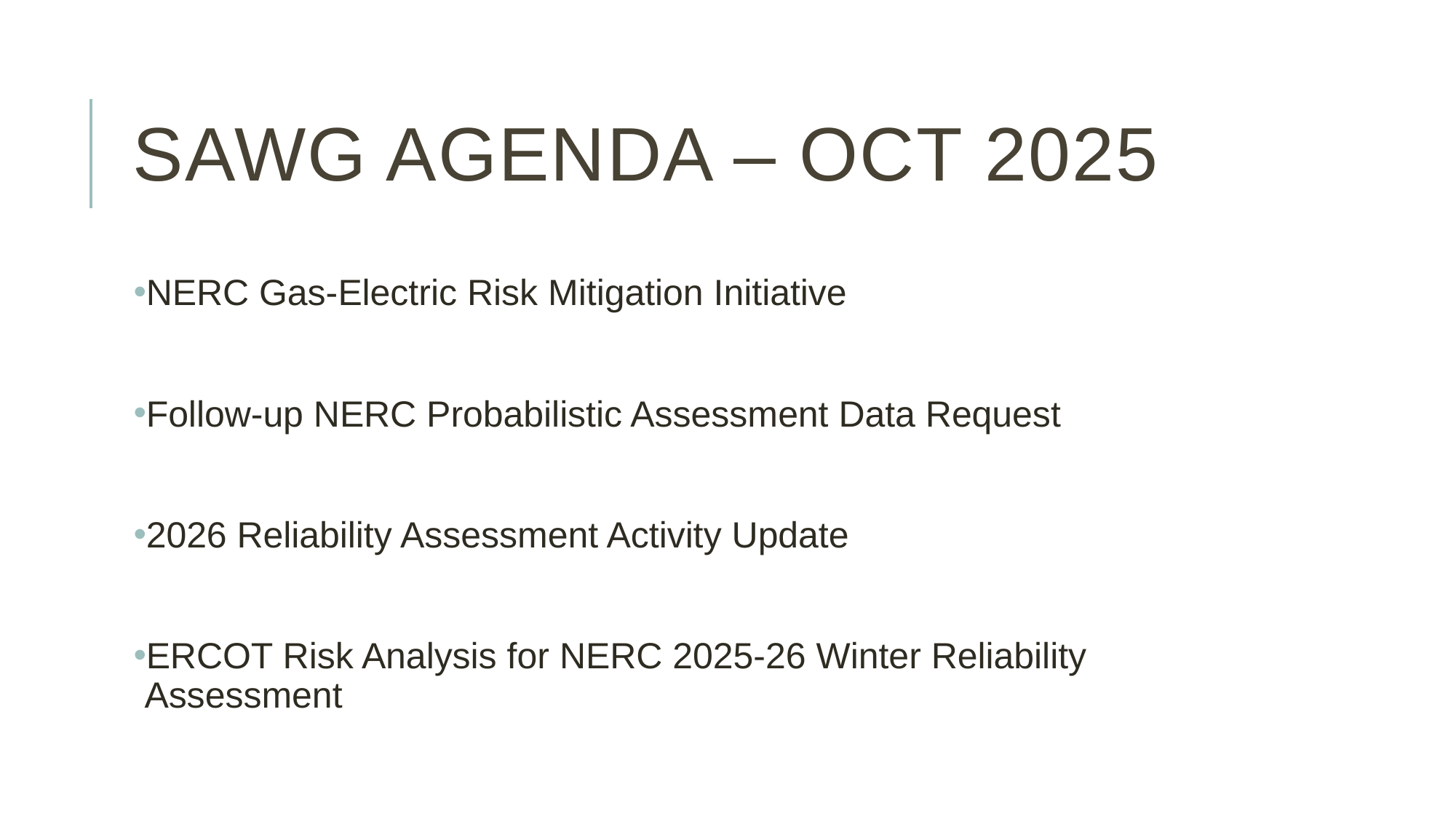

# SAWG Agenda – Oct 2025
NERC Gas-Electric Risk Mitigation Initiative

Follow-up NERC Probabilistic Assessment Data Request

2026 Reliability Assessment Activity Update

ERCOT Risk Analysis for NERC 2025-26 Winter Reliability Assessment